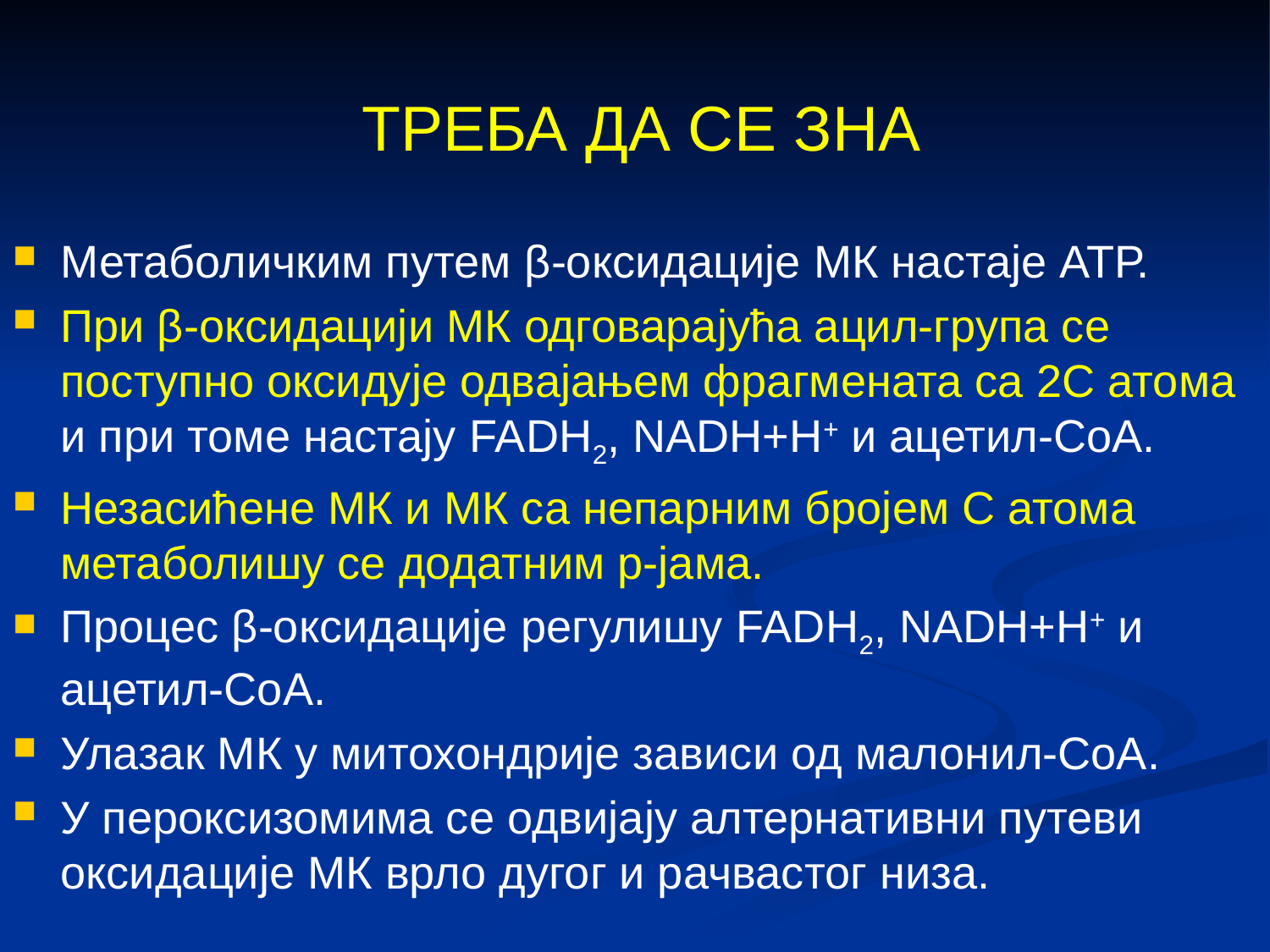

ТРЕБА ДА СЕ ЗНА
Метаболичким путем β-оксидације МК настаје АТР.
При β-оксидацији МК одговарајућа ацил-група се поступно оксидује одвајањем фрагмената са 2С атома и при томе настају FADH2, NADH+H+ и ацетил-СоА.
Незасићене МК и МК са непарним бројем С атома метаболишу се додатним р-јама.
Процес β-оксидације регулишу FADH2, NADH+H+ и ацетил-СоА.
Улазак МК у митохондрије зависи од малонил-СоА.
У пероксизомима се одвијају алтернативни путеви оксидације МК врло дугог и рачвастог низа.